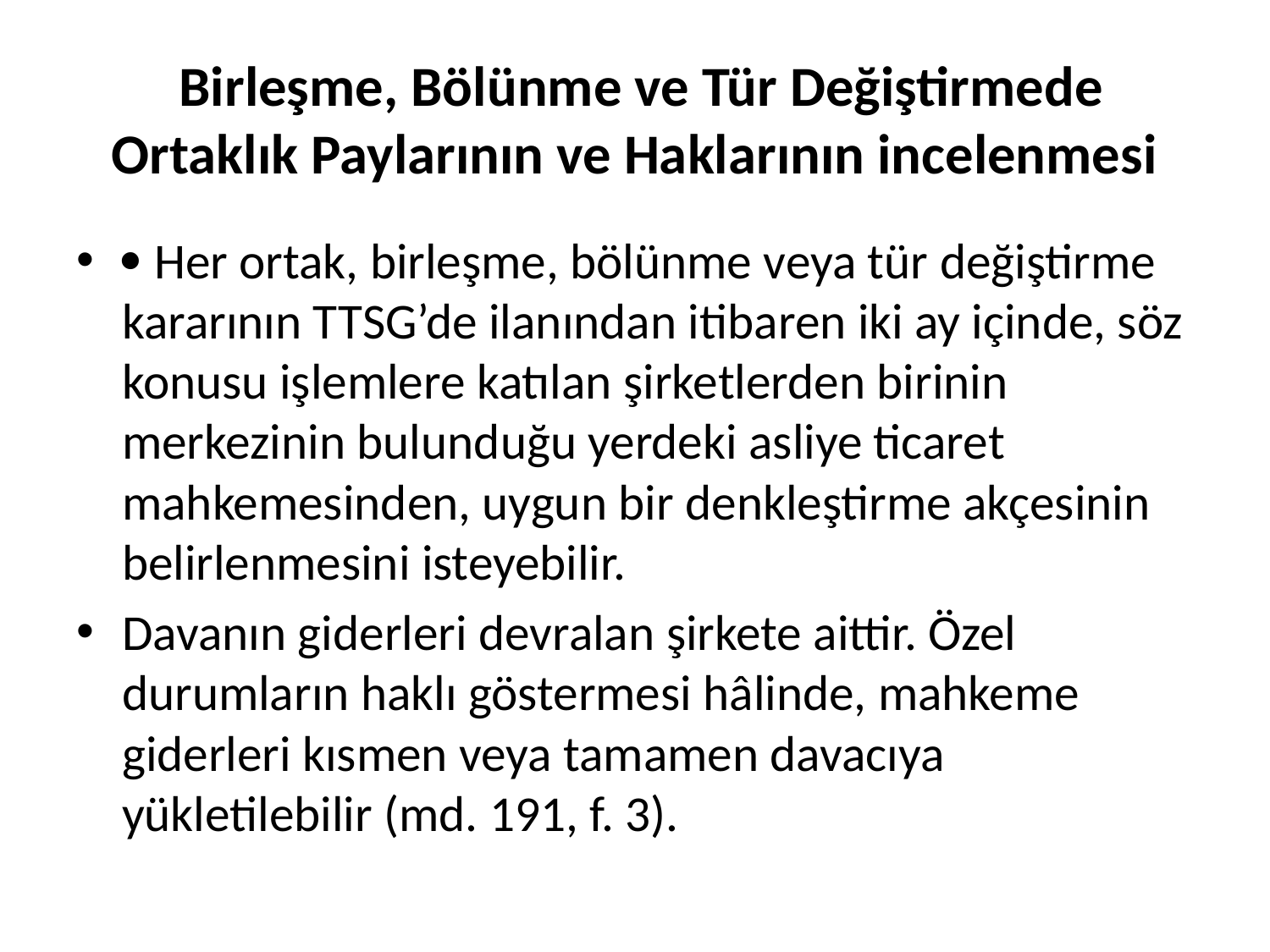

# Birleşme, Bölünme ve Tür Değiştirmede Ortaklık Paylarının ve Haklarının incelenmesi
• Her ortak, birleşme, bölünme veya tür değiştirme kararının TTSG’de ilanından itibaren iki ay içinde, söz konusu işlemlere katılan şirketlerden birinin merkezinin bulunduğu yerdeki asliye ticaret mahkemesinden, uygun bir denkleştirme akçesinin belirlenmesini isteyebilir.
Davanın giderleri devralan şirkete aittir. Özel durumların haklı göstermesi hâlinde, mahkeme giderleri kısmen veya tamamen davacıya yükletilebilir (md. 191, f. 3).